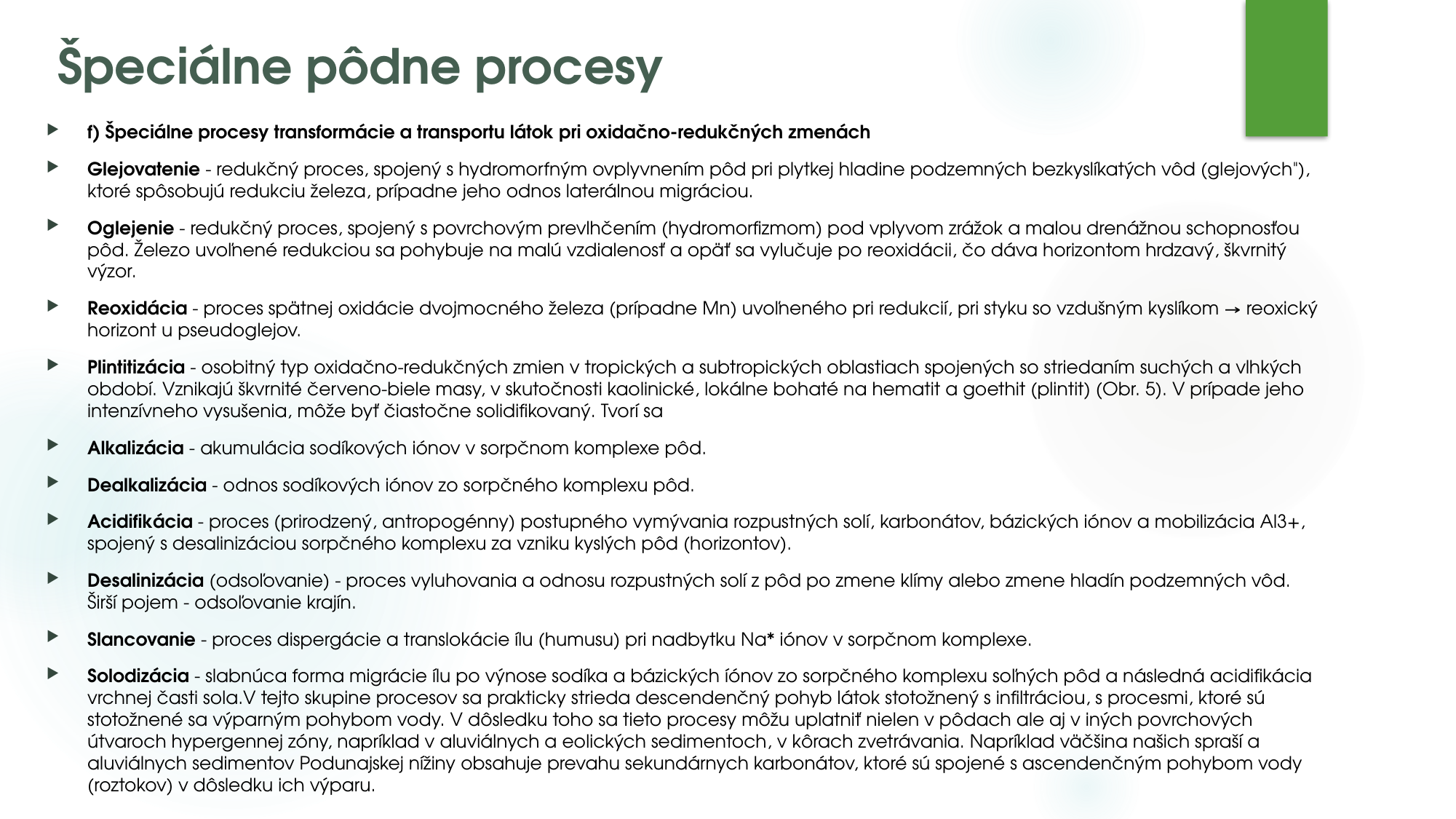

# Špeciálne pôdne procesy
f) Špeciálne procesy transformácie a transportu látok pri oxidačno-redukčných zmenách
Glejovatenie - redukčný proces, spojený s hydromorfným ovplyvnením pôd pri plytkej hladine podzemných bezkyslíkatých vôd (glejových"), ktoré spôsobujú redukciu železa, prípadne jeho odnos laterálnou migráciou.
Oglejenie - redukčný proces, spojený s povrchovým prevlhčením (hydromorfizmom) pod vplyvom zrážok a malou drenážnou schopnosťou pôd. Železo uvoľnené redukciou sa pohybuje na malú vzdialenosť a opäť sa vylučuje po reoxidácii, čo dáva horizontom hrdzavý, škvrnitý výzor.
Reoxidácia - proces spätnej oxidácie dvojmocného železa (prípadne Mn) uvoľneného pri redukcií, pri styku so vzdušným kyslíkom → reoxický horizont u pseudoglejov.
Plintitizácia - osobitný typ oxidačno-redukčných zmien v tropických a subtropických oblastiach spojených so striedaním suchých a vlhkých období. Vznikajú škvrnité červeno-biele masy, v skutočnosti kaolinické, lokálne bohaté na hematit a goethit (plintit) (Obr. 5). V prípade jeho intenzívneho vysušenia, môže byť čiastočne solidifikovaný. Tvorí sa
Alkalizácia - akumulácia sodíkových iónov v sorpčnom komplexe pôd.
Dealkalizácia - odnos sodíkových iónov zo sorpčného komplexu pôd.
Acidifikácia - proces (prirodzený, antropogénny) postupného vymývania rozpustných solí, karbonátov, bázických iónov a mobilizácia Al3+, spojený s desalinizáciou sorpčného komplexu za vzniku kyslých pôd (horizontov).
Desalinizácia (odsoľovanie) - proces vyluhovania a odnosu rozpustných solí z pôd po zmene klímy alebo zmene hladín podzemných vôd. Širší pojem - odsoľovanie krajín.
Slancovanie - proces dispergácie a translokácie ílu (humusu) pri nadbytku Na* iónov v sorpčnom komplexe.
Solodizácia - slabnúca forma migrácie ílu po výnose sodíka a bázických íónov zo sorpčného komplexu soľných pôd a následná acidifikácia vrchnej časti sola.V tejto skupine procesov sa prakticky strieda descendenčný pohyb látok stotožnený s infiltráciou, s procesmi, ktoré sú stotožnené sa výparným pohybom vody. V dôsledku toho sa tieto procesy môžu uplatniť nielen v pôdach ale aj v iných povrchových útvaroch hypergennej zóny, napríklad v aluviálnych a eolických sedimentoch, v kôrach zvetrávania. Napríklad väčšina našich spraší a aluviálnych sedimentov Podunajskej nížiny obsahuje prevahu sekundárnych karbonátov, ktoré sú spojené s ascendenčným pohybom vody (roztokov) v dôsledku ich výparu.